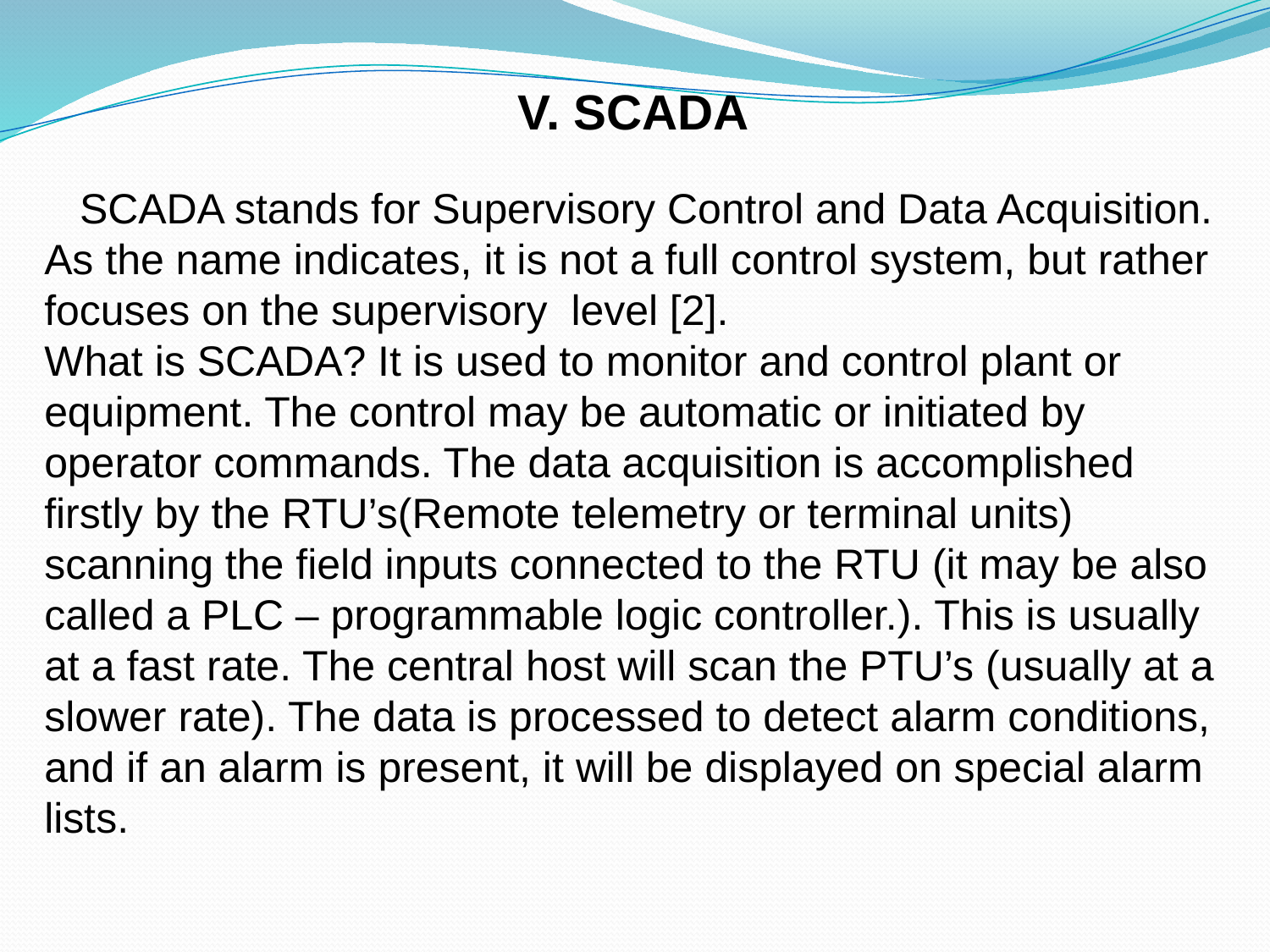

V. SCADA

   SCADA stands for Supervisory Control and Data Acquisition. As the name indicates, it is not a full control system, but rather focuses on the supervisory  level [2].
What is SCADA? It is used to monitor and control plant or equipment. The control may be automatic or initiated by operator commands. The data acquisition is accomplished firstly by the RTU’s(Remote telemetry or terminal units) scanning the field inputs connected to the RTU (it may be also called a PLC – programmable logic controller.). This is usually at a fast rate. The central host will scan the PTU’s (usually at a slower rate). The data is processed to detect alarm conditions, and if an alarm is present, it will be displayed on special alarm lists.